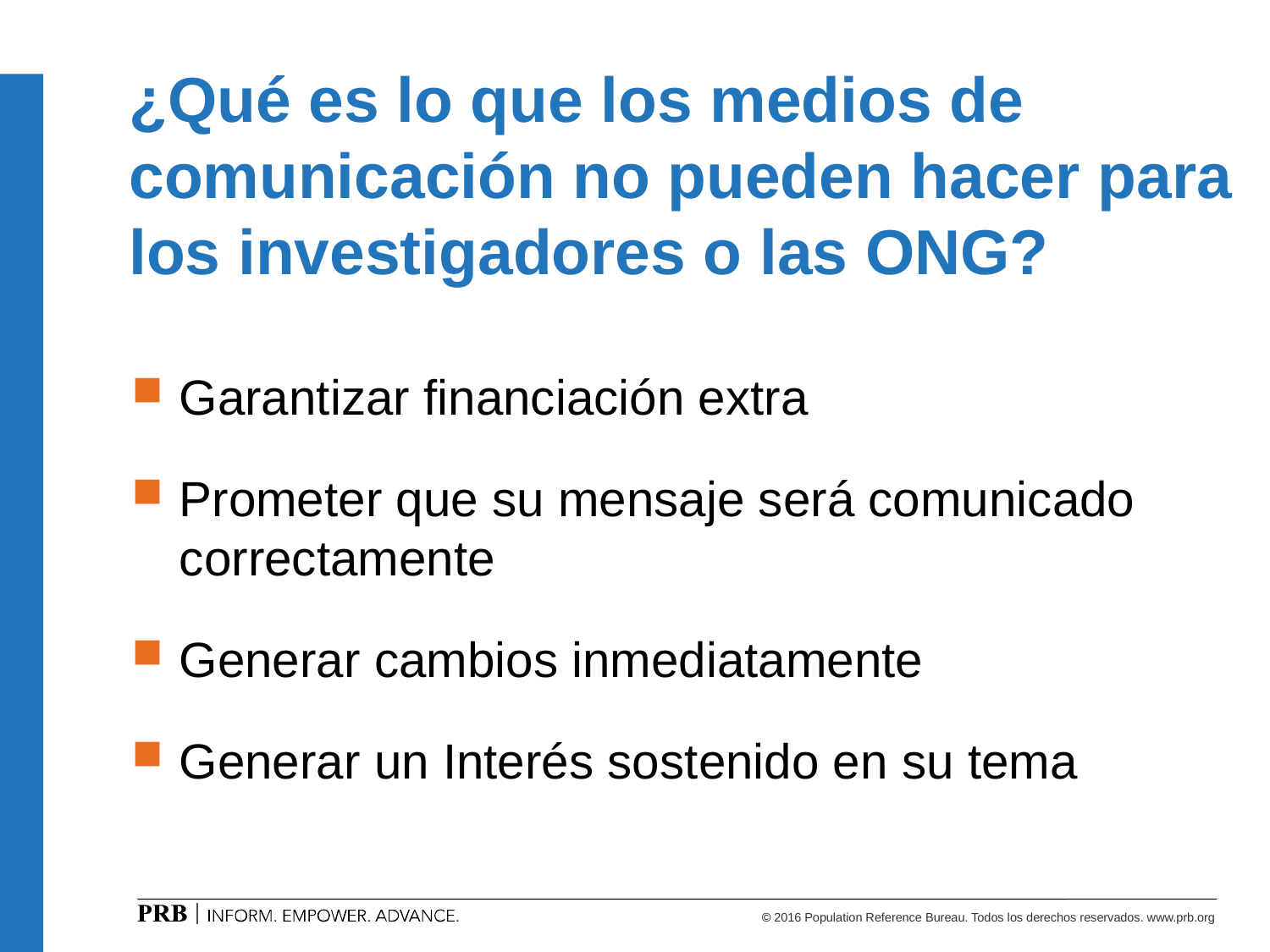

# ¿Qué es lo que los medios de comunicación no pueden hacer para los investigadores o las ONG?
Garantizar financiación extra
Prometer que su mensaje será comunicado correctamente
Generar cambios inmediatamente
Generar un Interés sostenido en su tema